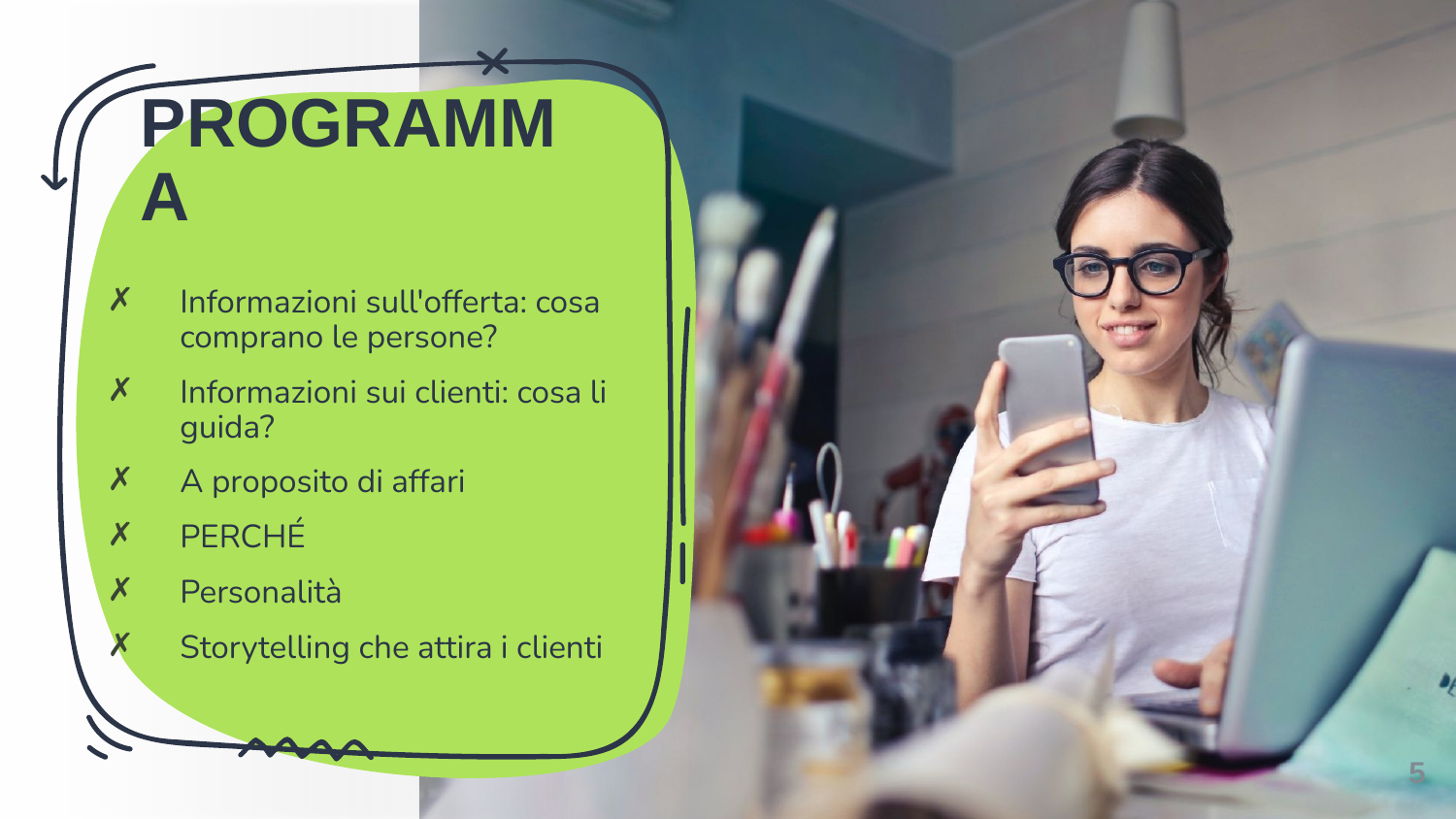

# PROGRAMMA
Informazioni sull'offerta: cosa comprano le persone?
Informazioni sui clienti: cosa li guida?
A proposito di affari
PERCHÉ
Personalità
Storytelling che attira i clienti
5